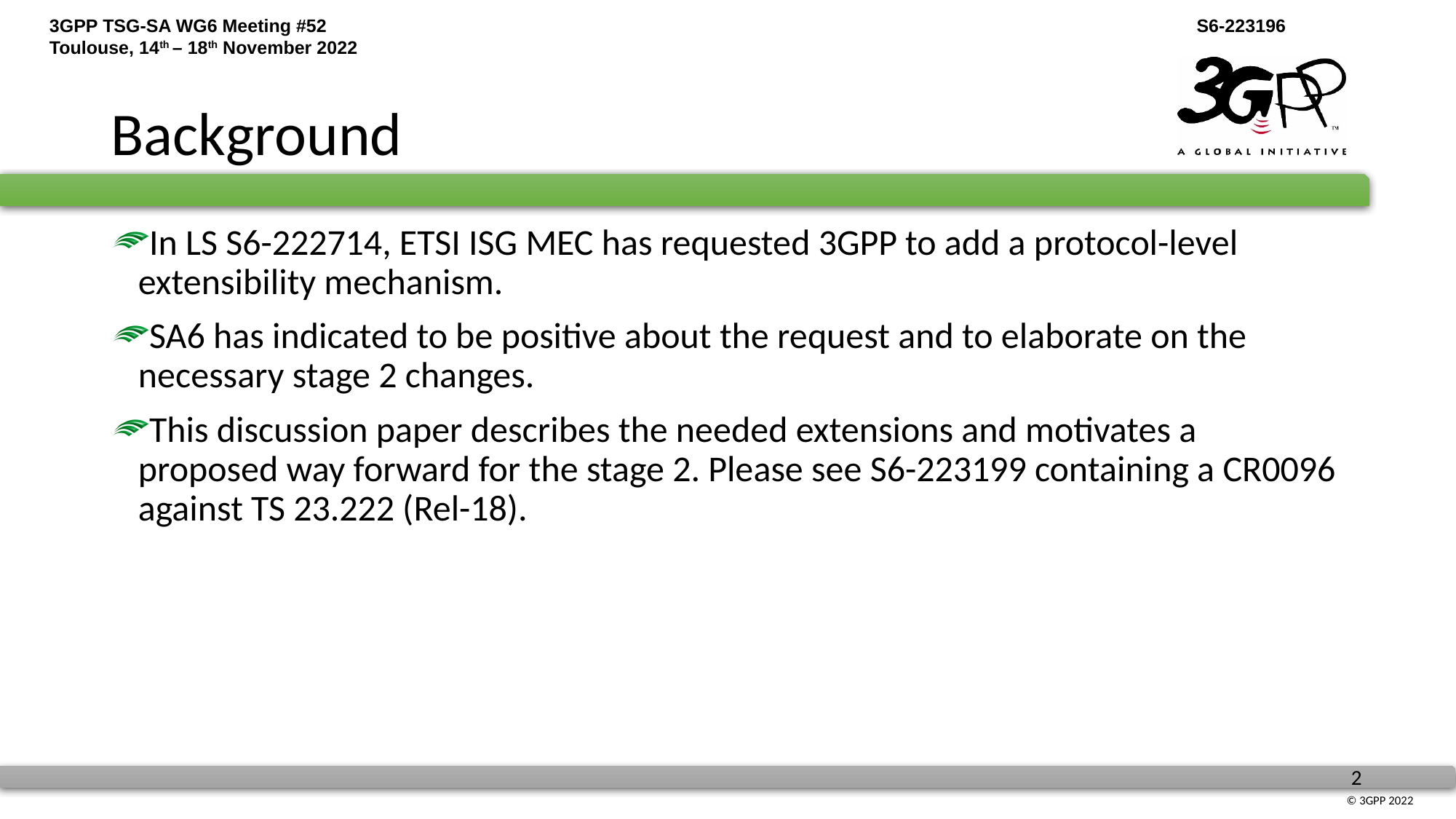

# Background
In LS S6-222714, ETSI ISG MEC has requested 3GPP to add a protocol-level extensibility mechanism.
SA6 has indicated to be positive about the request and to elaborate on the necessary stage 2 changes.
This discussion paper describes the needed extensions and motivates a proposed way forward for the stage 2. Please see S6-223199 containing a CR0096 against TS 23.222 (Rel-18).